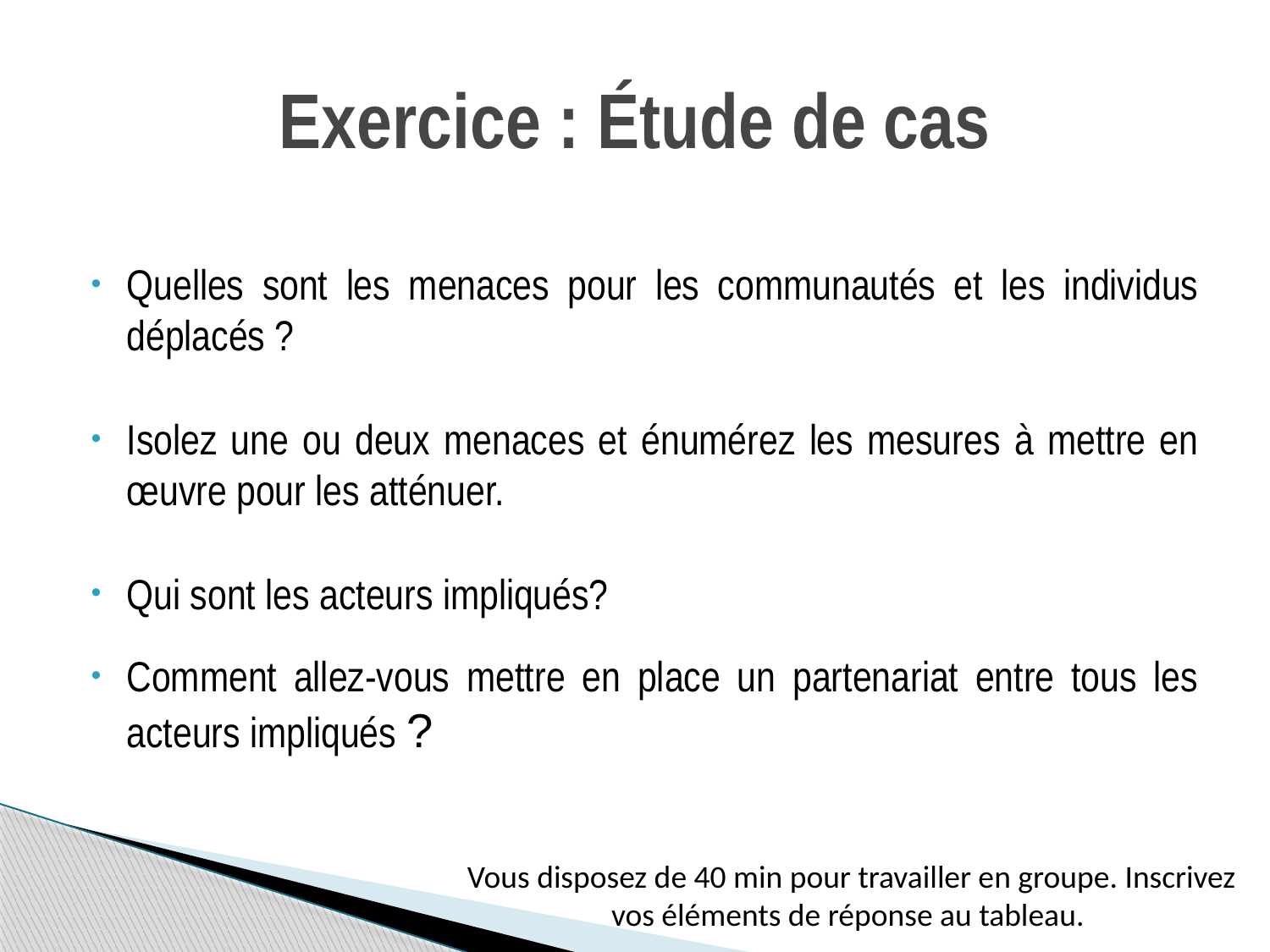

# Exercice : Étude de cas
Quelles sont les menaces pour les communautés et les individus déplacés ?
Isolez une ou deux menaces et énumérez les mesures à mettre en œuvre pour les atténuer.
Qui sont les acteurs impliqués?
Comment allez-vous mettre en place un partenariat entre tous les acteurs impliqués ?

Vous disposez de 40 min pour travailler en groupe. Inscrivez vos éléments de réponse au tableau.